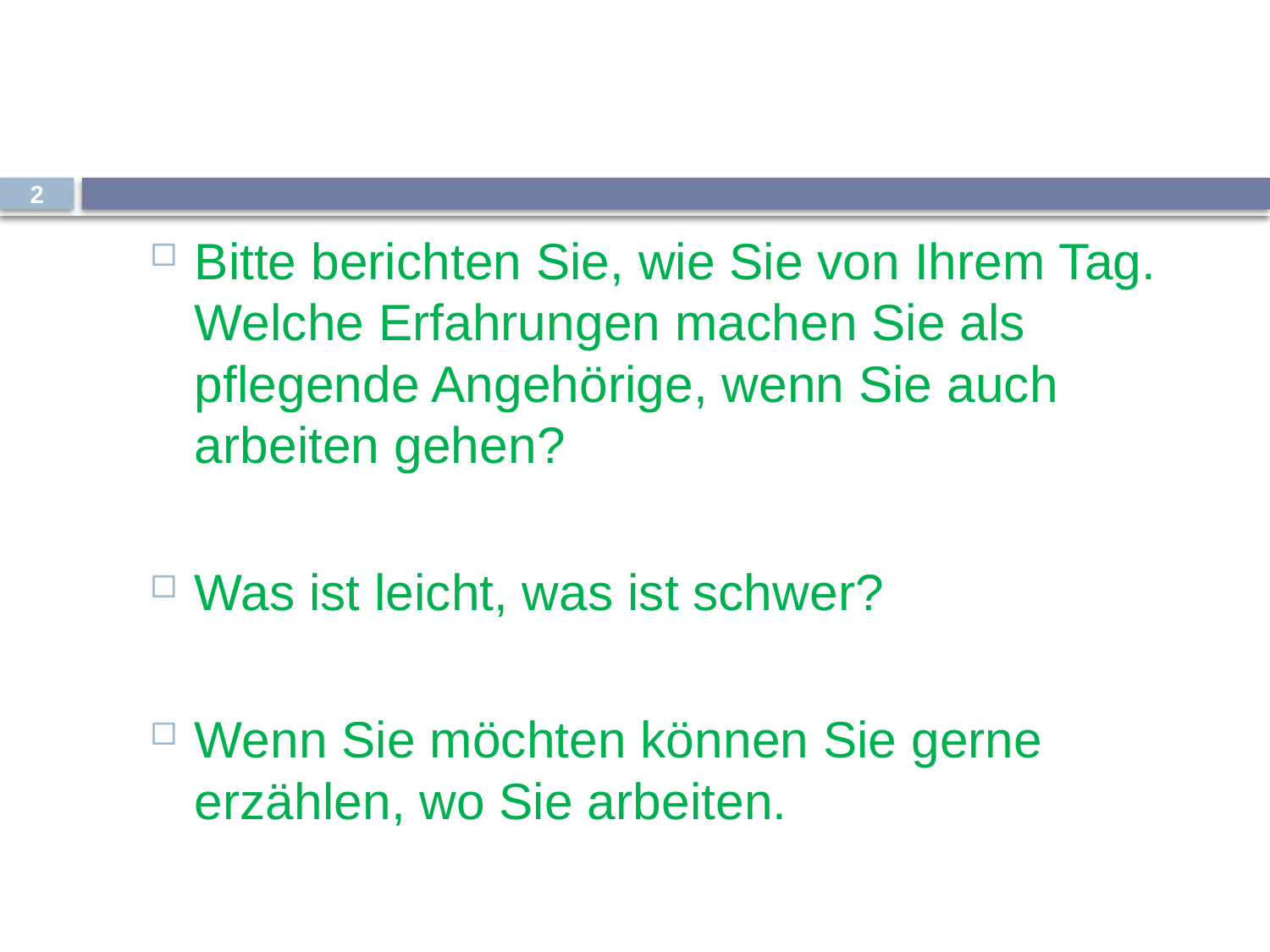

#
2
Bitte berichten Sie, wie Sie von Ihrem Tag. Welche Erfahrungen machen Sie als pflegende Angehörige, wenn Sie auch arbeiten gehen?

Was ist leicht, was ist schwer?

Wenn Sie möchten können Sie gerne erzählen, wo Sie arbeiten.